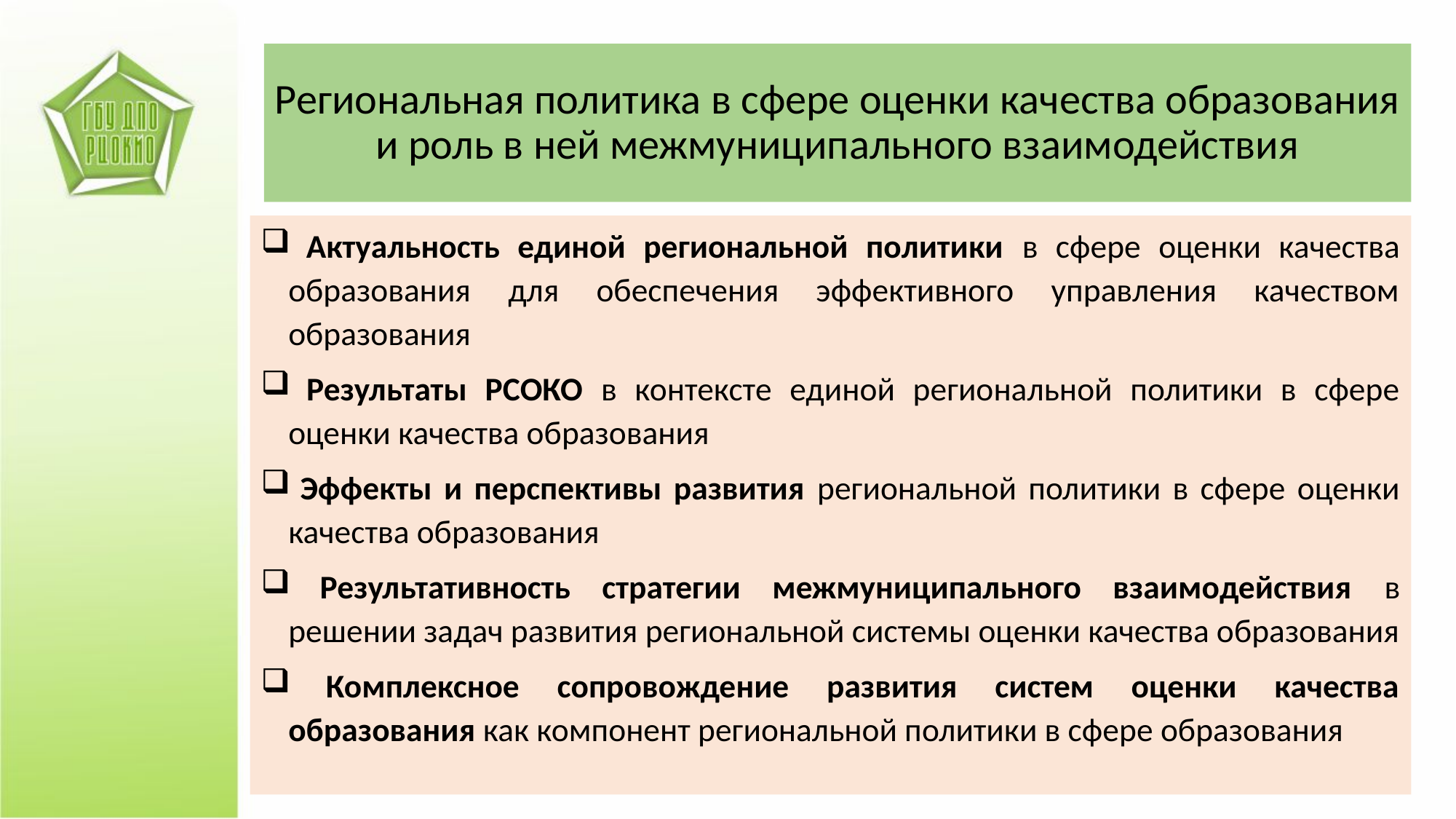

# Региональная политика в сфере оценки качества образования и роль в ней межмуниципального взаимодействия
 Актуальность единой региональной политики в сфере оценки качества образования для обеспечения эффективного управления качеством образования
 Результаты РСОКО в контексте единой региональной политики в сфере оценки качества образования
 Эффекты и перспективы развития региональной политики в сфере оценки качества образования
 Результативность стратегии межмуниципального взаимодействия в решении задач развития региональной системы оценки качества образования
 Комплексное сопровождение развития систем оценки качества образования как компонент региональной политики в сфере образования